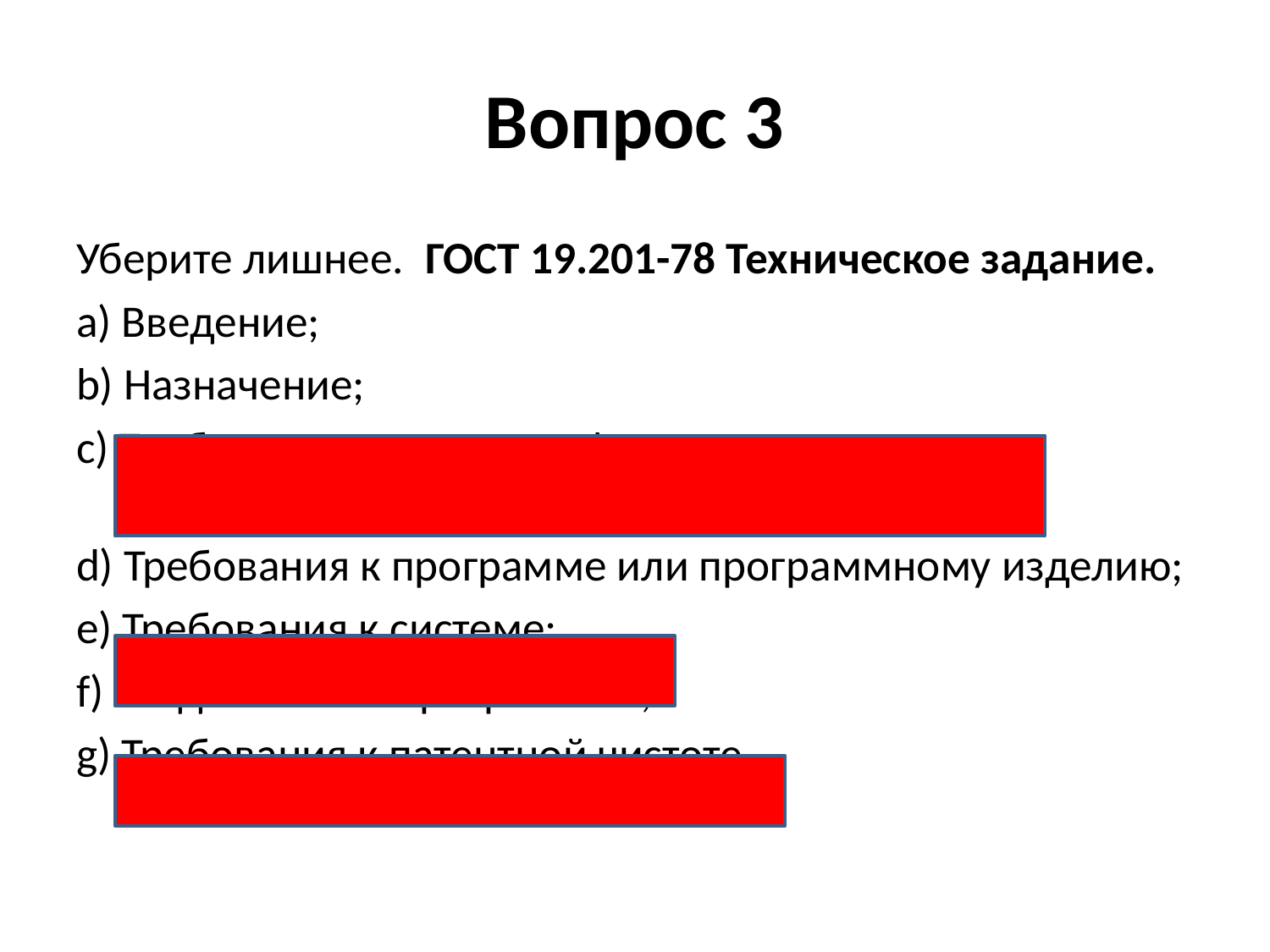

# Вопрос 3
Уберите лишнее.  ГОСТ 19.201-78 Техническое задание.
а) Введение;
b) Назначение;
c) Требования к защите информации от несанкционированного доступа;
d) Требования к программе или программному изделию;
e) Требования к системе;
f) Стадии и этапы разработки;
g) Требования к патентной чистоте.